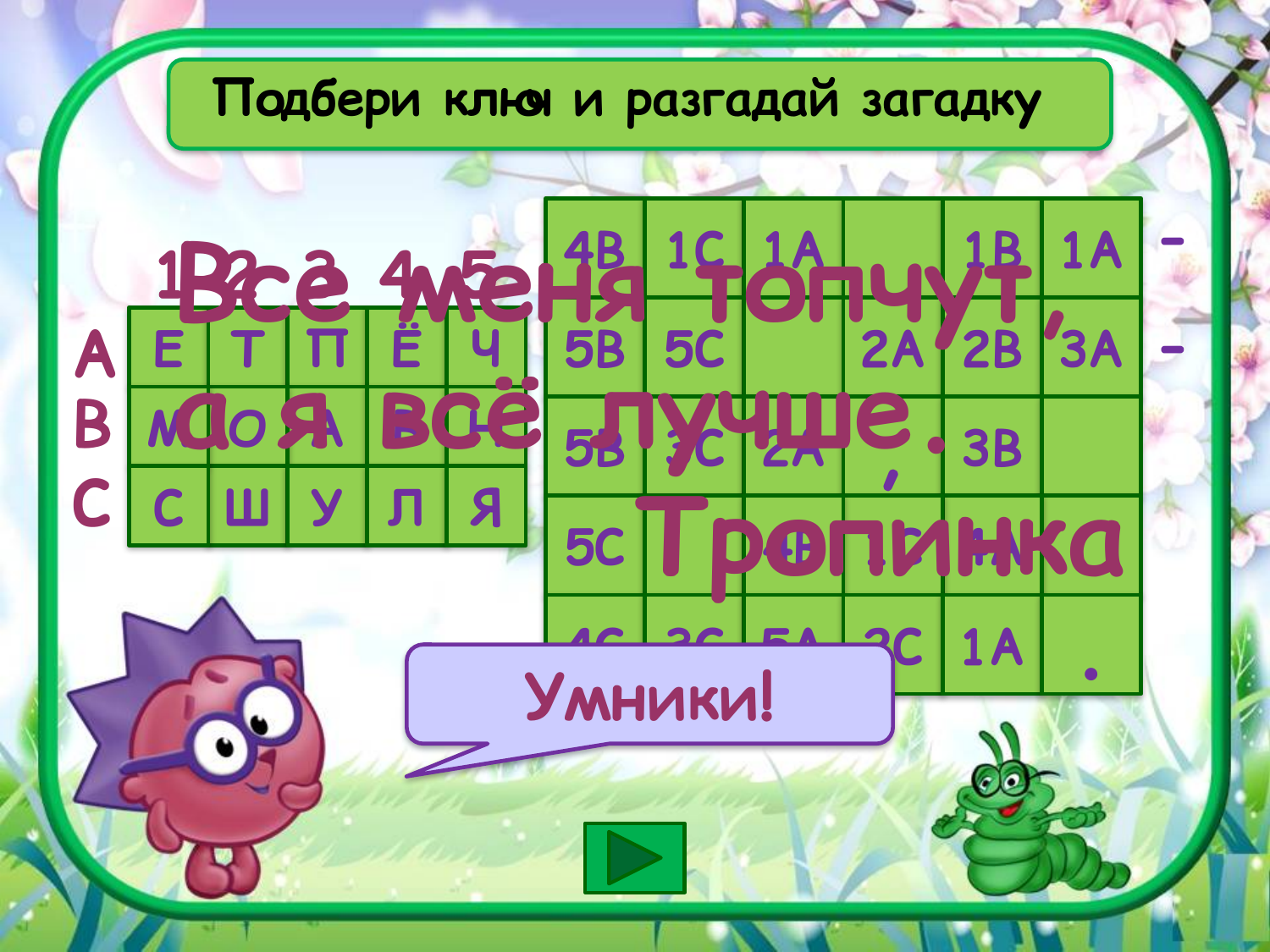

Подбери ключ и разгадай загадку

-
4В
1С
1А

1В
1А
1
2
3
4
5
5В
5С

2А
2В
3А
-
А
Е
Т
П
Ё
Ч
В
М
О
А
В
Н
5В
3С
2А
,
3В

С
С
Ш
У
Л
Я
5С

4В
1С
4А

4С
3С
5А
2С
1А
.
Все меня топчут,
а я всё лучше.
Тропинка
Умники!